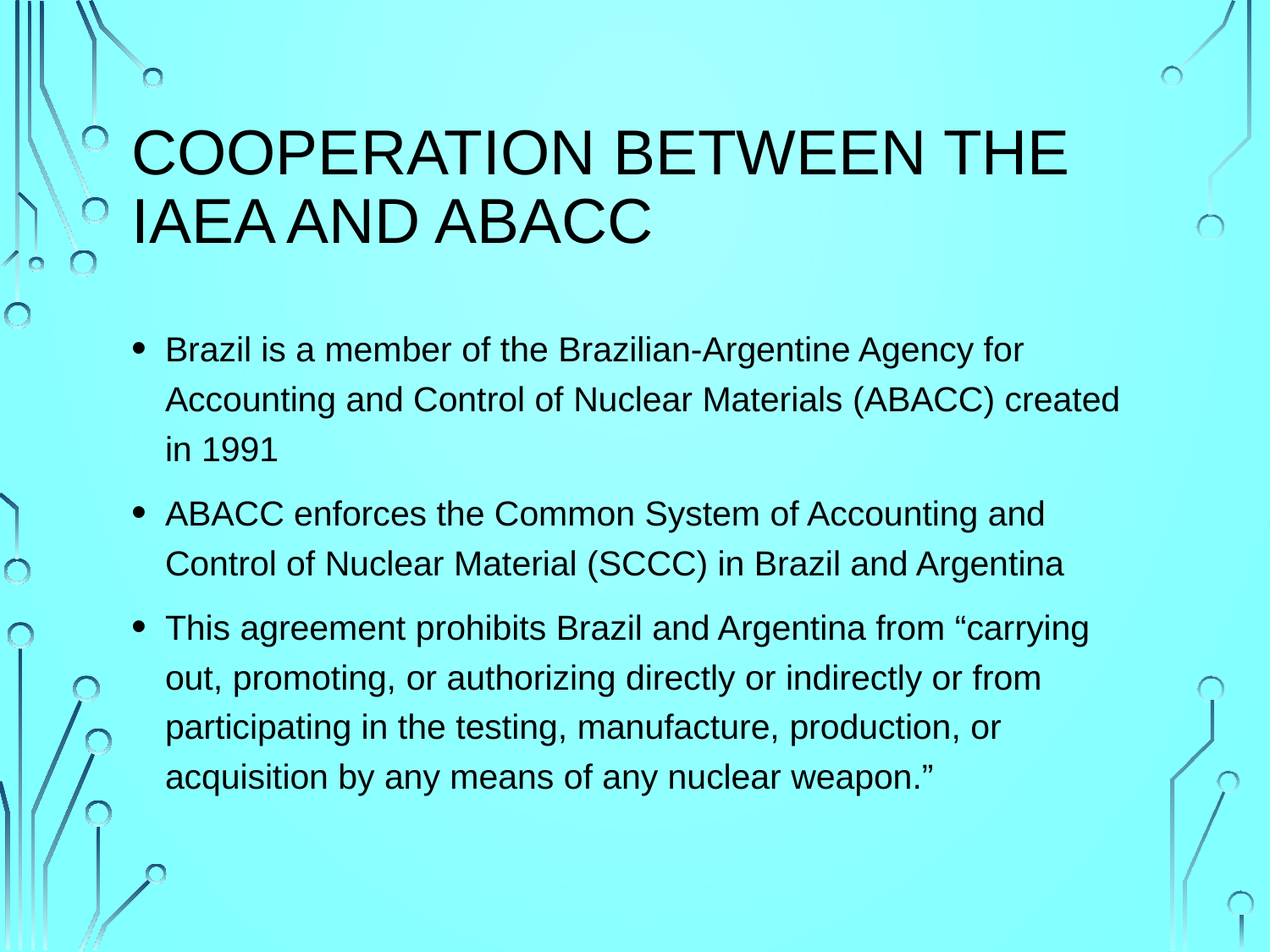

# Cooperation between The iaea and abacc
Brazil is a member of the Brazilian-Argentine Agency for Accounting and Control of Nuclear Materials (ABACC) created in 1991
ABACC enforces the Common System of Accounting and Control of Nuclear Material (SCCC) in Brazil and Argentina
This agreement prohibits Brazil and Argentina from “carrying out, promoting, or authorizing directly or indirectly or from participating in the testing, manufacture, production, or acquisition by any means of any nuclear weapon.”